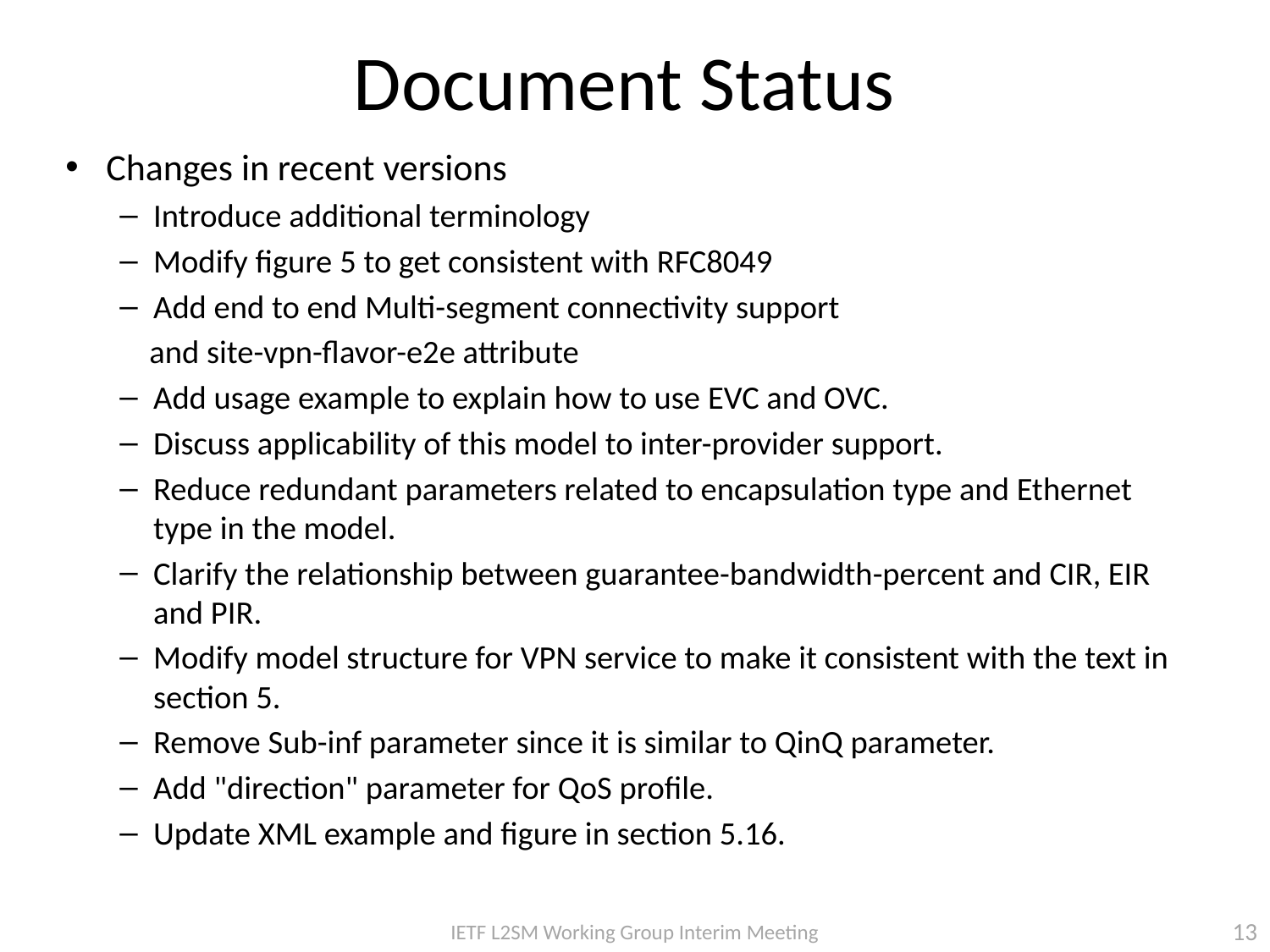

# Document Status
Changes in recent versions
Introduce additional terminology
Modify figure 5 to get consistent with RFC8049
Add end to end Multi-segment connectivity support
    and site-vpn-flavor-e2e attribute
Add usage example to explain how to use EVC and OVC.
Discuss applicability of this model to inter-provider support.
Reduce redundant parameters related to encapsulation type and Ethernet type in the model.
Clarify the relationship between guarantee-bandwidth-percent and CIR, EIR and PIR.
Modify model structure for VPN service to make it consistent with the text in section 5.
Remove Sub-inf parameter since it is similar to QinQ parameter.
Add "direction" parameter for QoS profile.
Update XML example and figure in section 5.16.